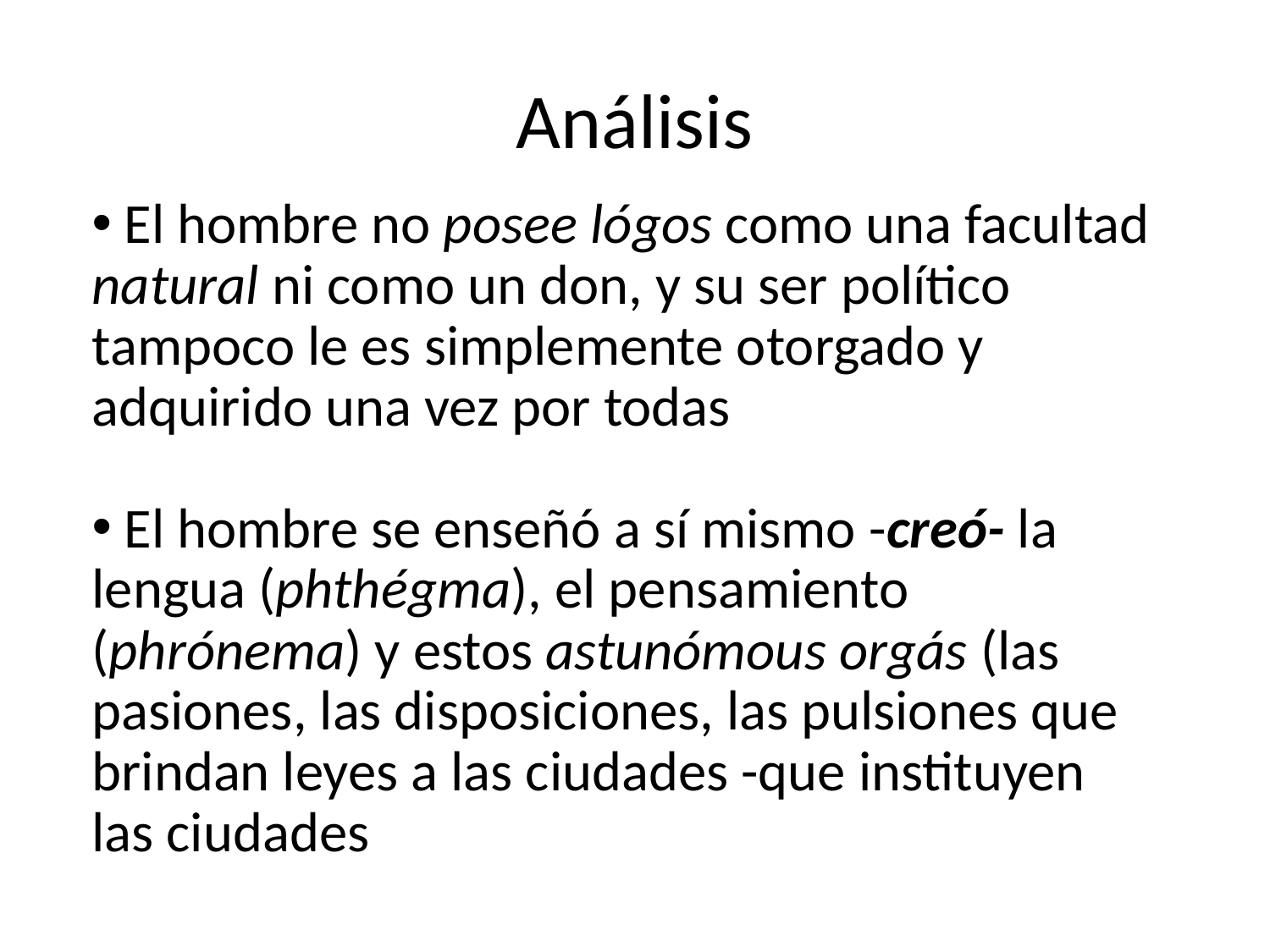

# Análisis
 El hombre no posee lógos como una facultad natural ni como un don, y su ser político tampoco le es simplemente otorgado y adquirido una vez por todas

 El hombre se enseñó a sí mismo -creó- la lengua (phthégma), el pensamiento (phrónema) y estos astunómous orgás (las pasiones, las disposiciones, las pulsiones que brindan leyes a las ciudades -que instituyen las ciudades